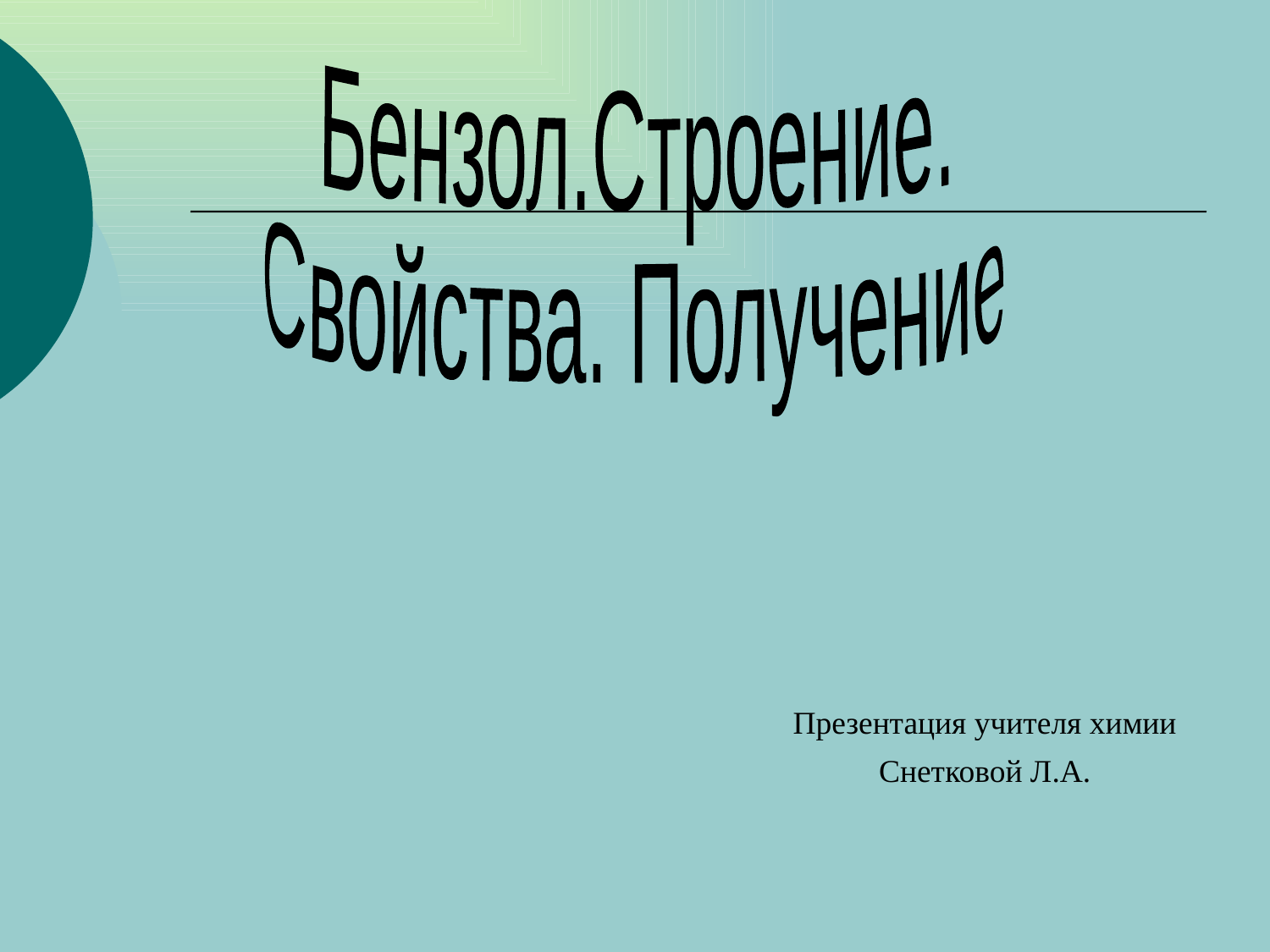

Бензол.Строение.
Свойства. Получение
Презентация учителя химии
Снетковой Л.А.